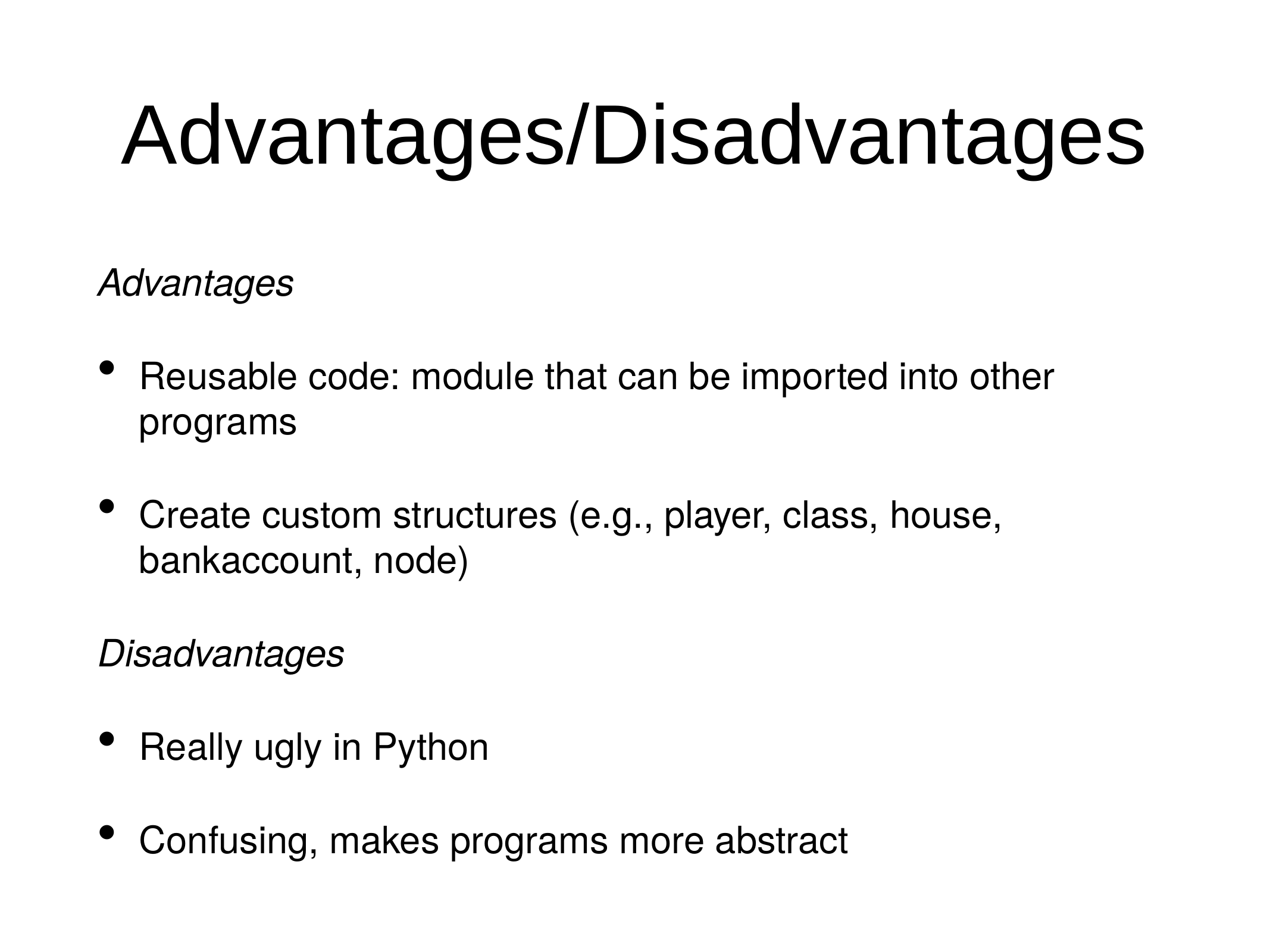

# Advantages/Disadvantages
Advantages
Reusable code: module that can be imported into other programs
Create custom structures (e.g., player, class, house, bankaccount, node)
Disadvantages
Really ugly in Python
Confusing, makes programs more abstract